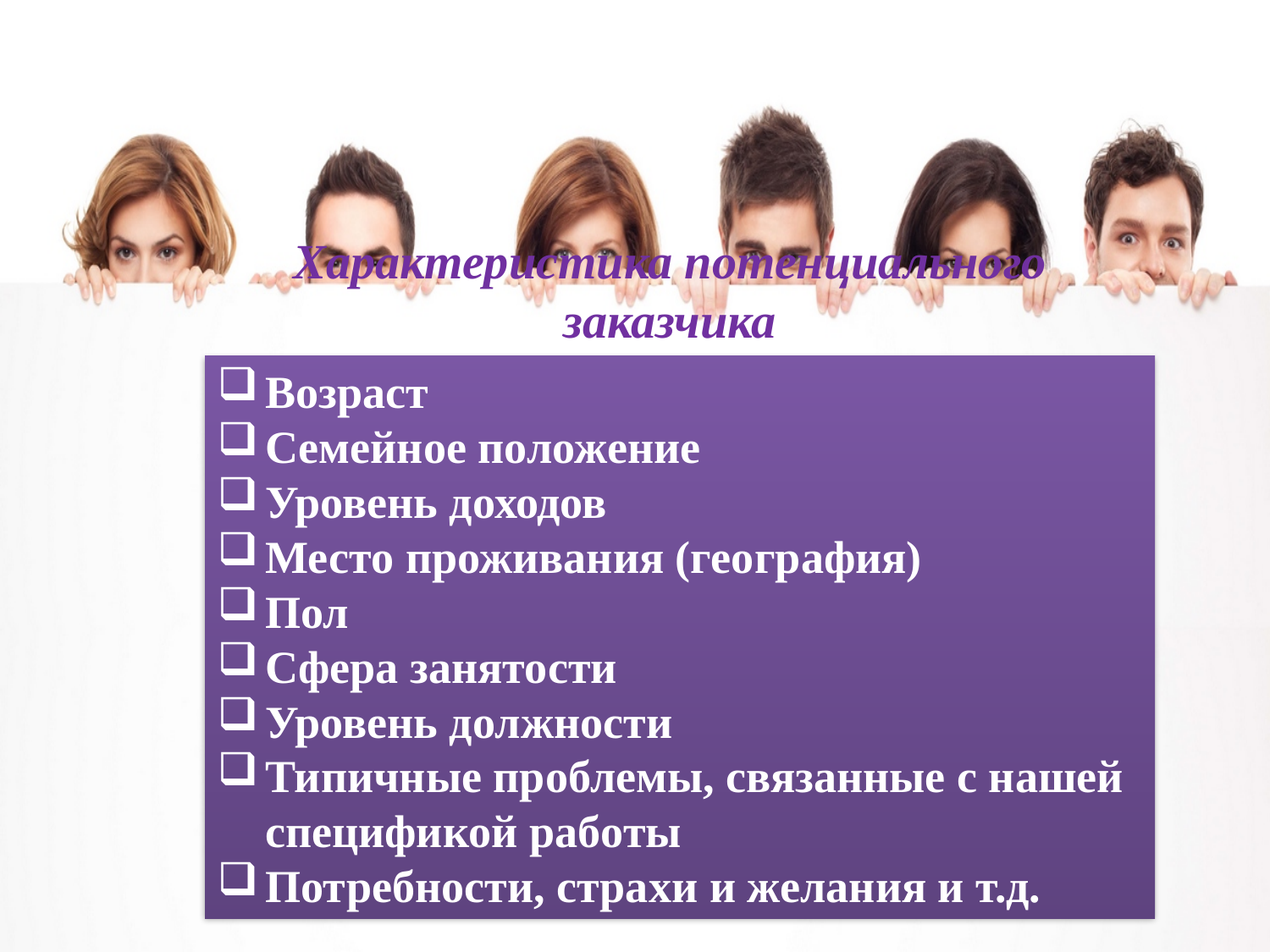

Характеристика потенциального заказчика
Возраст
Семейное положение
Уровень доходов
Место проживания (география)
Пол
Сфера занятости
Уровень должности
Типичные проблемы, связанные с нашей спецификой работы
Потребности, страхи и желания и т.д.